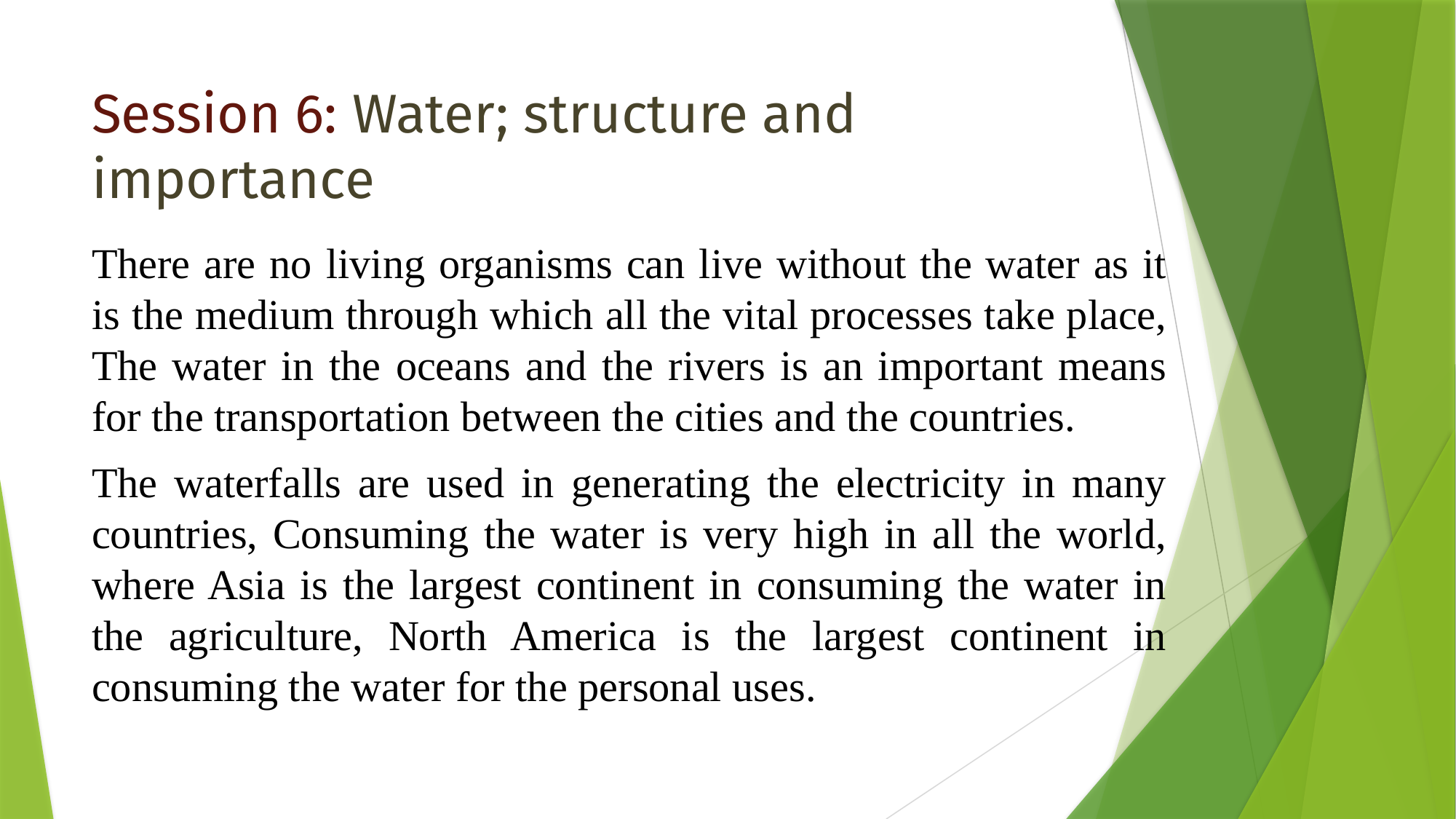

# Session 6: Water; structure and importance
There are no living organisms can live without the water as it is the medium through which all the vital processes take place, The water in the oceans and the rivers is an important means for the transportation between the cities and the countries.
The waterfalls are used in generating the electricity in many countries, Consuming the water is very high in all the world, where Asia is the largest continent in consuming the water in the agriculture, North America is the largest continent in consuming the water for the personal uses.